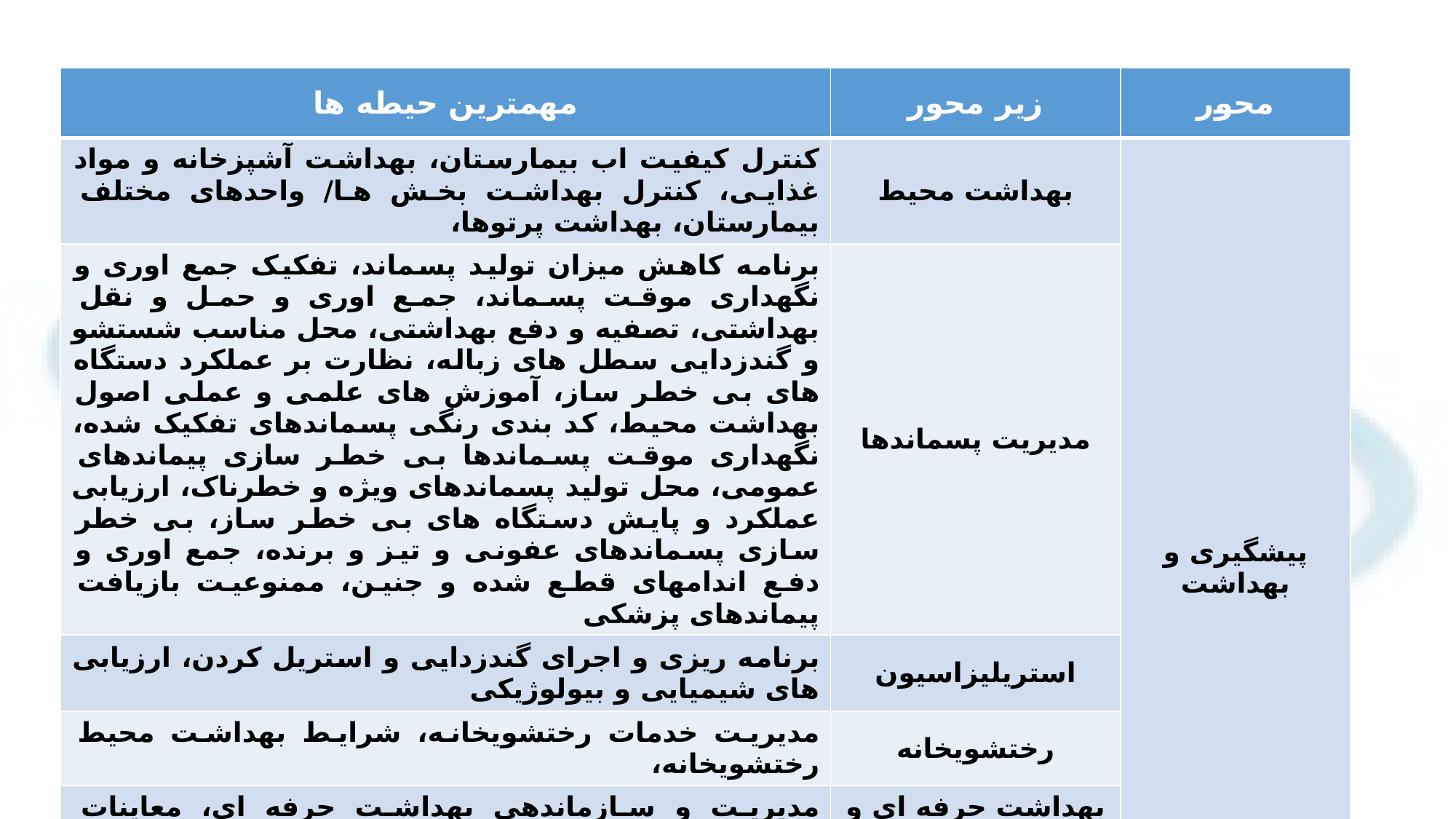

| مهمترین حیطه ها | زیر محور | محور |
| --- | --- | --- |
| کنترل کیفیت اب بیمارستان، بهداشت آشپزخانه و مواد غذایی، کنترل بهداشت بخش ها/ واحدهای مختلف بیمارستان، بهداشت پرتوها، | بهداشت محیط | پیشگیری و بهداشت |
| برنامه کاهش میزان تولید پسماند، تفکیک جمع اوری و نگهداری موقت پسماند، جمع اوری و حمل و نقل بهداشتی، تصفیه و دفع بهداشتی، محل مناسب شستشو و گندزدایی سطل های زباله، نظارت بر عملکرد دستگاه های بی خطر ساز، آموزش های علمی و عملی اصول بهداشت محیط، کد بندی رنگی پسماندهای تفکیک شده، نگهداری موقت پسماندها بی خطر سازی پیماندهای عمومی، محل تولید پسماندهای ویژه و خطرناک، ارزیابی عملکرد و پایش دستگاه های بی خطر ساز، بی خطر سازی پسماندهای عفونی و تیز و برنده، جمع اوری و دفع اندامهای قطع شده و جنین، ممنوعیت بازیافت پیماندهای پزشکی | مدیریت پسماندها |  |
| برنامه ریزی و اجرای گندزدایی و استریل کردن، ارزیابی های شیمیایی و بیولوژیکی | استریلیزاسیون |  |
| مدیریت خدمات رختشویخانه، شرایط بهداشت محیط رختشویخانه، | رختشویخانه |  |
| مدیریت و سازماندهی بهداشت حرفه ای، معاینات کارکنان | بهداشت حرفه ای و طب کار |  |
| بهداشت دست ها، استفاده از وسایل حفاظت فردی، مدیریت مواجهه شغلی، روش های اجرایی و دستورالعمل ها، نظام مراقبت بیماری ها، گزارش و پایش شاخص های کنترل عفونت | کنترل عفونت |  |